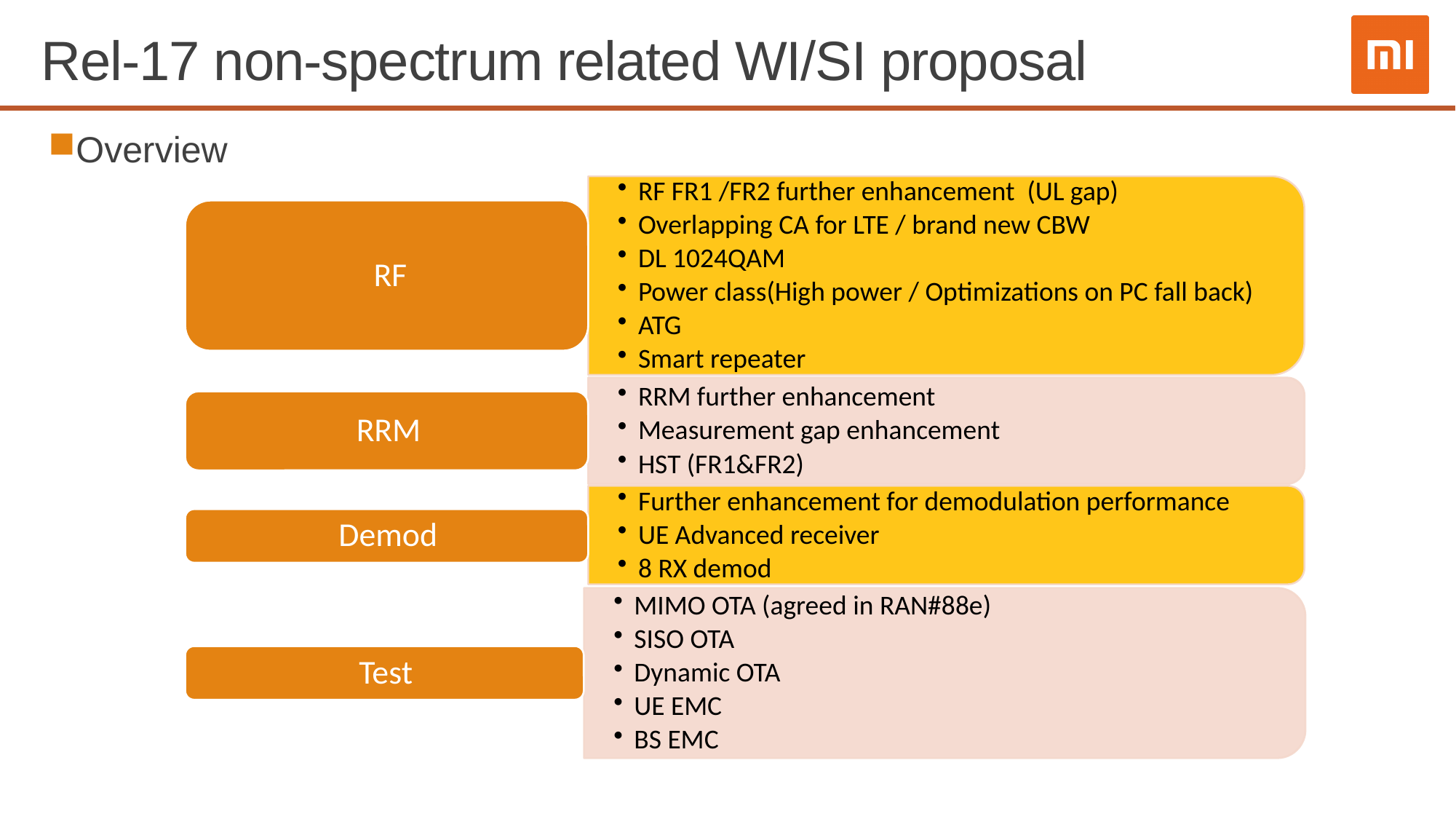

# Rel-17 non-spectrum related WI/SI proposal
Overview
RF FR1 /FR2 further enhancement  (UL gap)
Overlapping CA for LTE / brand new CBW
DL 1024QAM
Power class(High power / Optimizations on PC fall back)
ATG
Smart repeater
RF
RRM further enhancement
Measurement gap enhancement
HST (FR1&FR2)
RRM
Further enhancement for demodulation performance
UE Advanced receiver
8 RX demod
Demod
MIMO OTA (agreed in RAN#88e)
SISO OTA
Dynamic OTA
UE EMC
BS EMC
Test